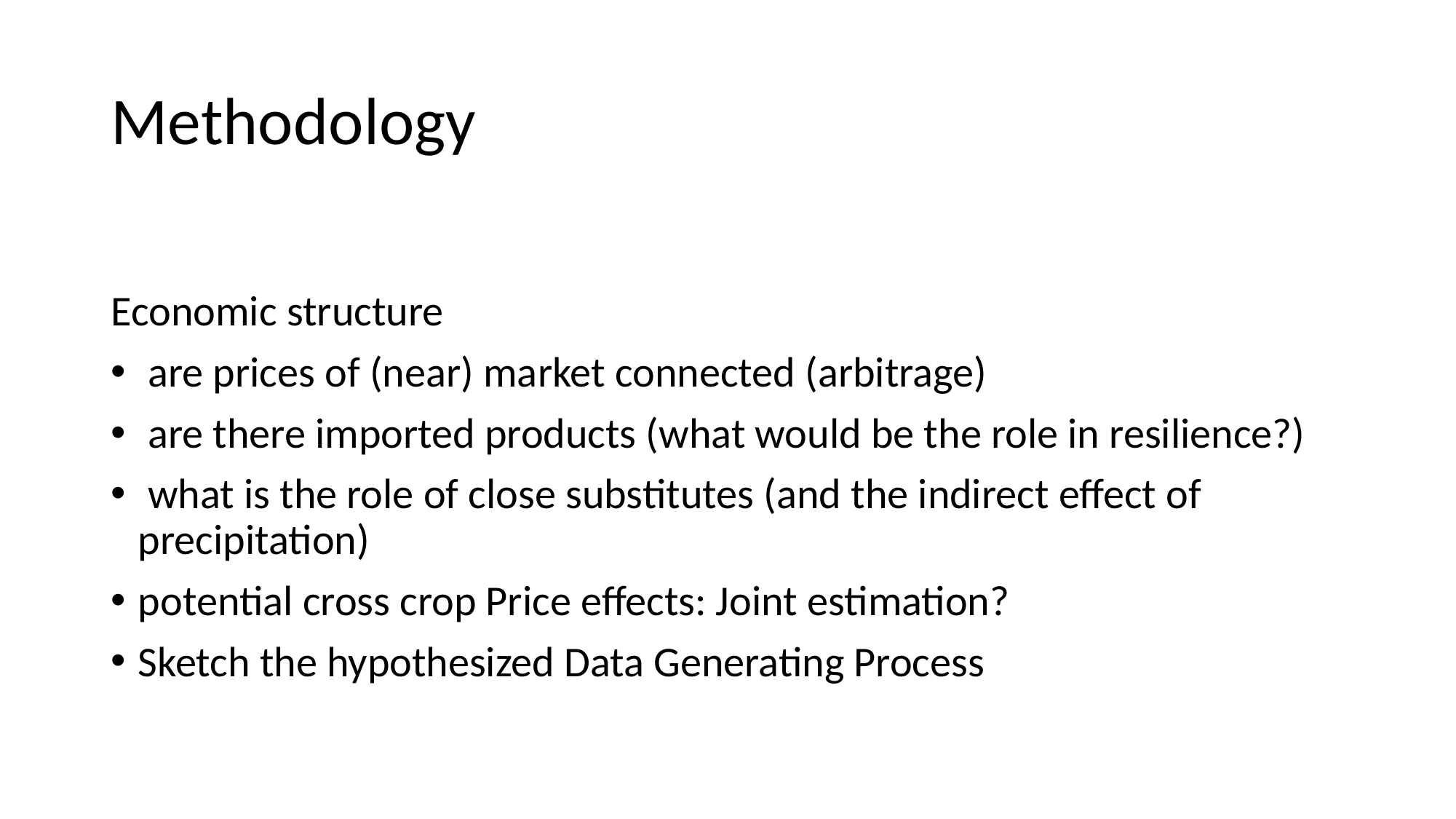

# Methodology

Economic structure
 are prices of (near) market connected (arbitrage)
 are there imported products (what would be the role in resilience?)
 what is the role of close substitutes (and the indirect effect of precipitation)
potential cross crop Price effects: Joint estimation?
Sketch the hypothesized Data Generating Process